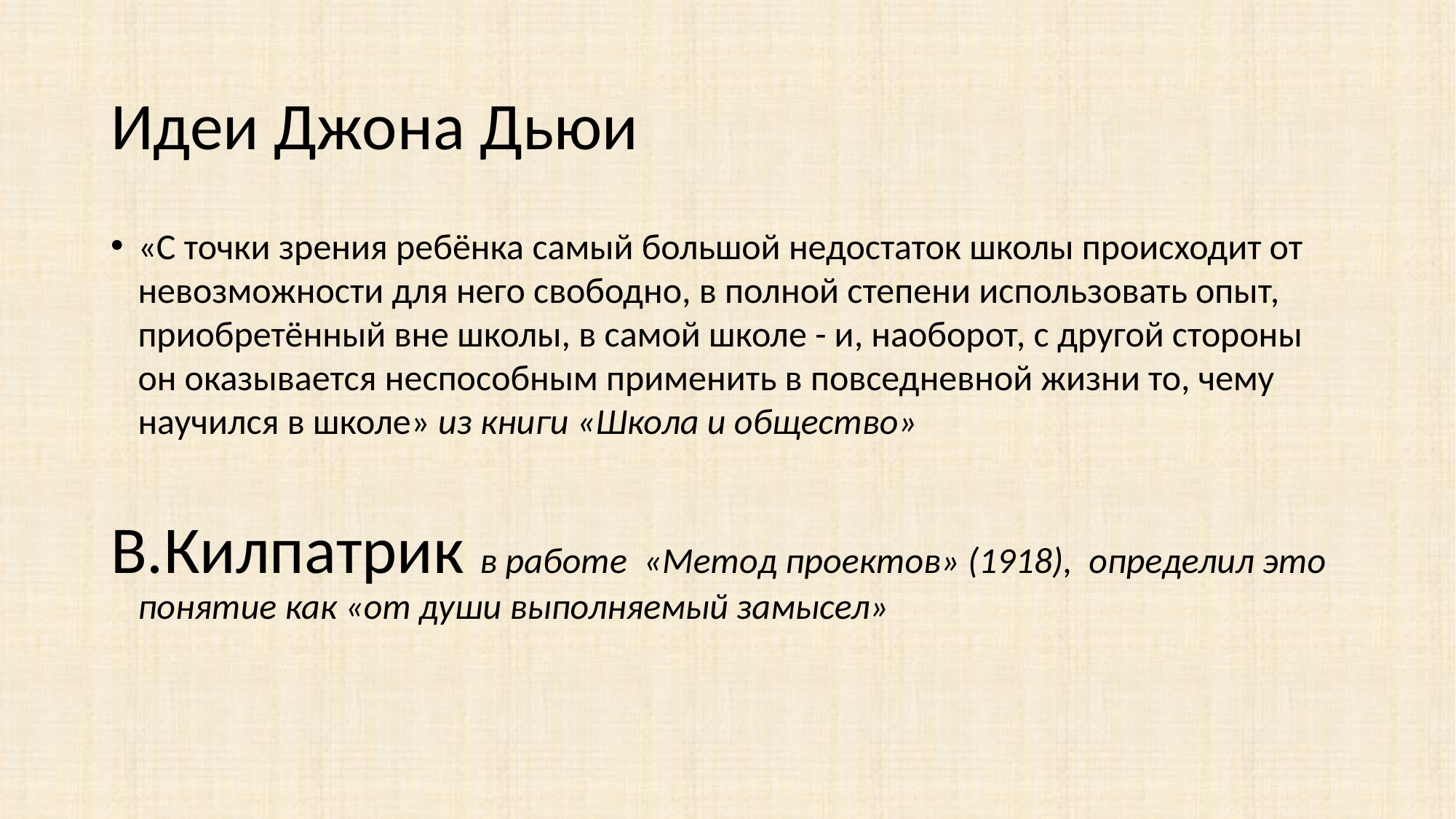

Идеи Джона Дьюи
«С точки зрения ребёнка самый большой недостаток школы происходит от невозможности для него свободно, в полной степени использовать опыт, приобретённый вне школы, в самой школе - и, наоборот, с другой стороны он оказывается неспособным применить в повседневной жизни то, чему научился в школе» из книги «Школа и общество»

В.Килпатрик в работе  «Метод проектов» (1918),  определил это понятие как «от души выполняемый замысел»